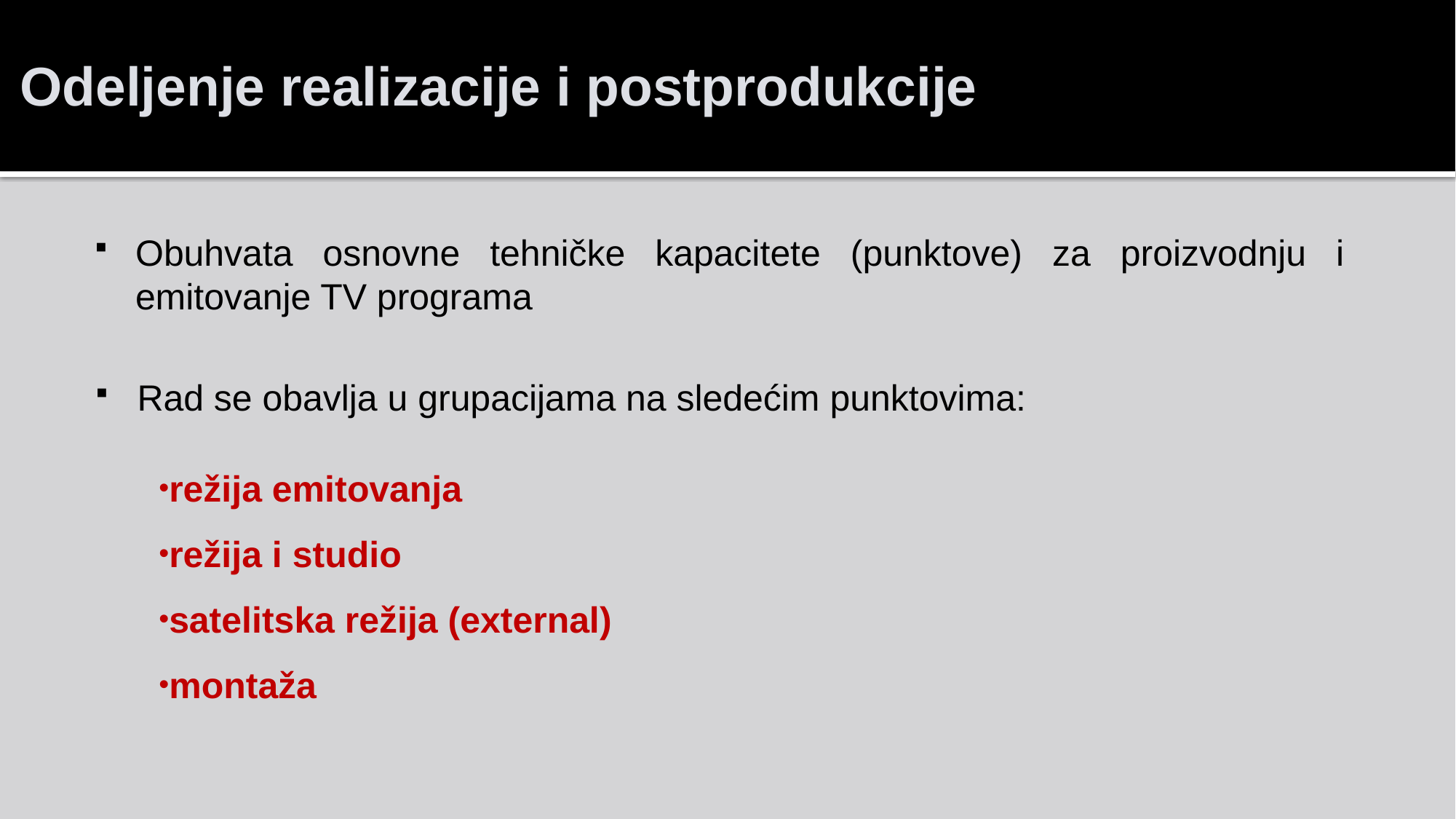

# Odeljenje realizacije i postprodukcije

Obuhvata osnovne tehničke kapacitete (punktove) za proizvodnju i emitovanje TV programa

Rad se obavlja u grupacijama na sledećim punktovima:

režija emitovanja
režija i studio
satelitska režija (external)
montaža